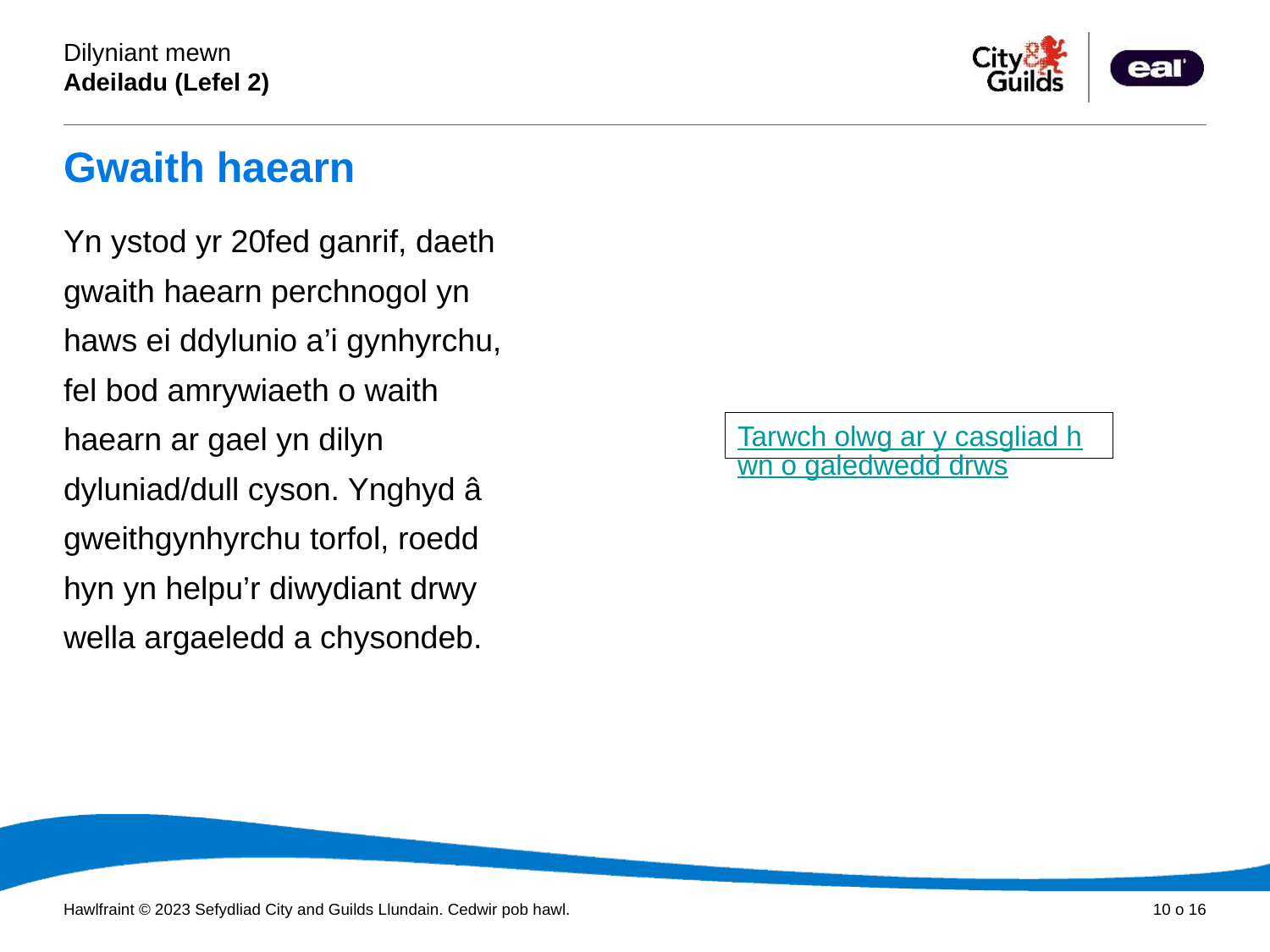

# Gwaith haearn
Yn ystod yr 20fed ganrif, daeth gwaith haearn perchnogol yn haws ei ddylunio a’i gynhyrchu, fel bod amrywiaeth o waith haearn ar gael yn dilyn dyluniad/dull cyson. Ynghyd â gweithgynhyrchu torfol, roedd hyn yn helpu’r diwydiant drwy wella argaeledd a chysondeb.

Tarwch olwg ar y casgliad hwn o galedwedd drws